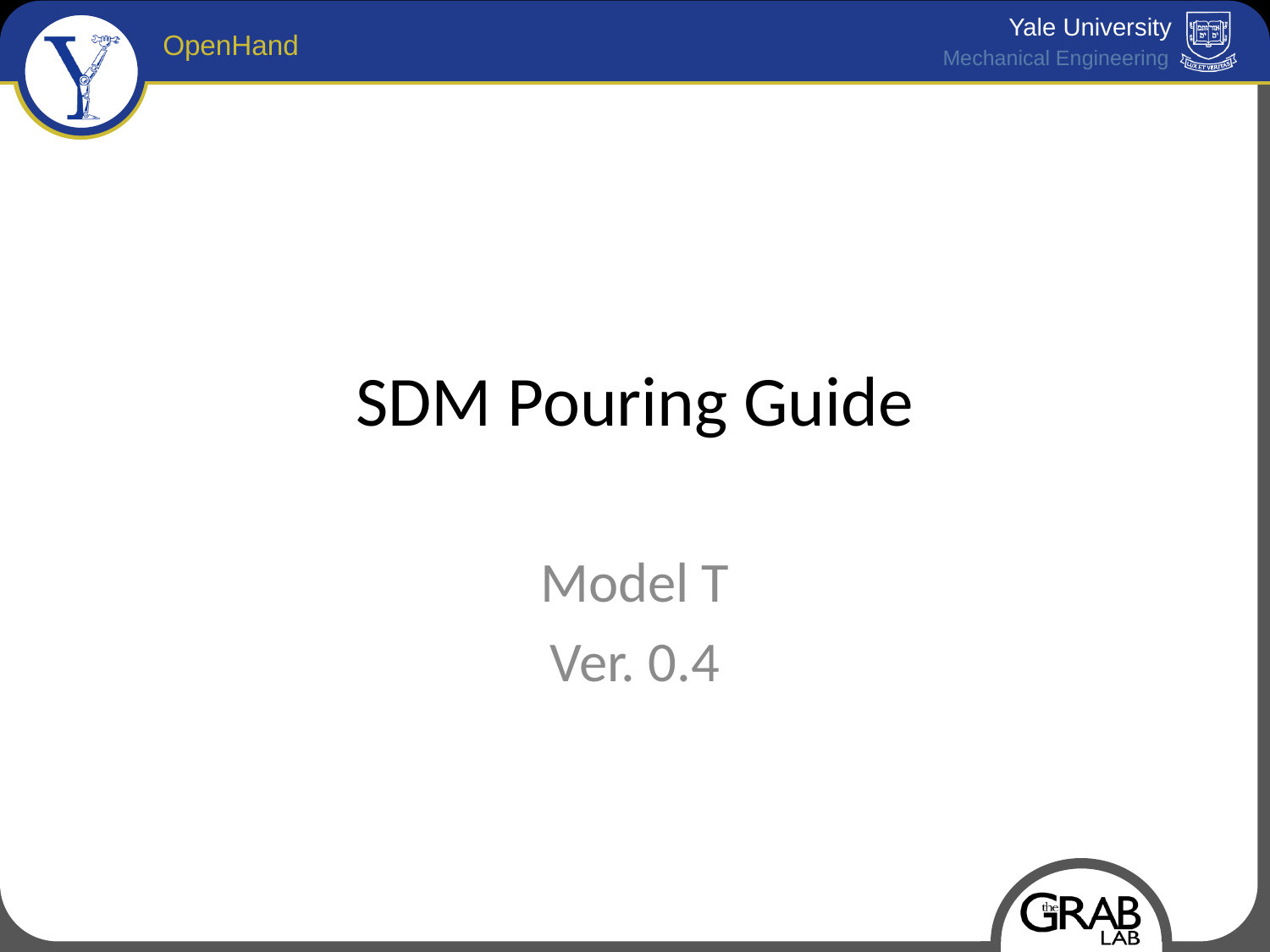

# SDM Pouring Guide
Model T
Ver. 0.4